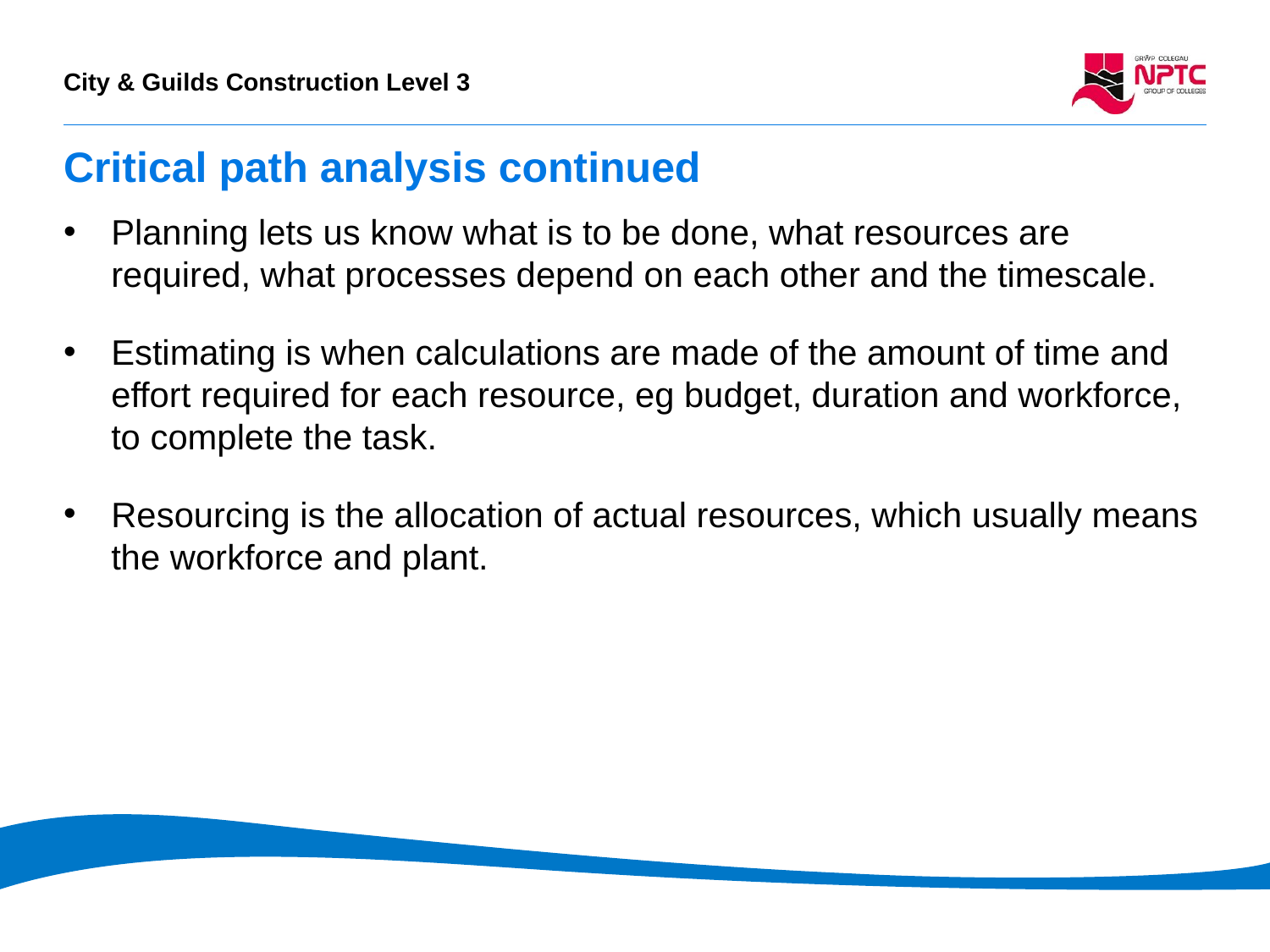

# Critical path analysis continued
Planning lets us know what is to be done, what resources are required, what processes depend on each other and the timescale.
Estimating is when calculations are made of the amount of time and effort required for each resource, eg budget, duration and workforce, to complete the task.
Resourcing is the allocation of actual resources, which usually means the workforce and plant.